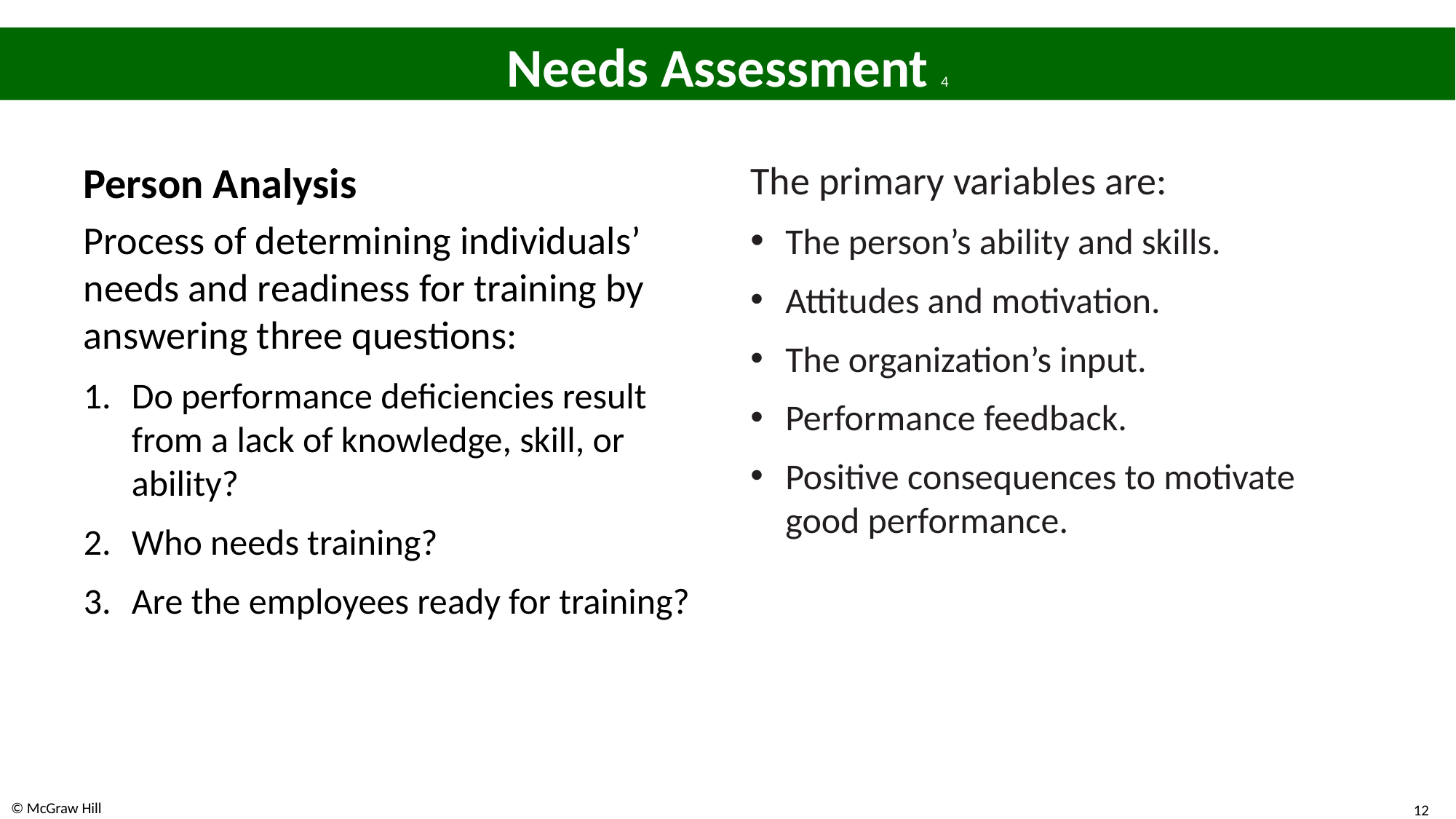

# Needs Assessment 4
The primary variables are:
The person’s ability and skills.
Attitudes and motivation.
The organization’s input.
Performance feedback.
Positive consequences to motivate good performance.
Person Analysis
Process of determining individuals’ needs and readiness for training by answering three questions:
Do performance deficiencies result from a lack of knowledge, skill, or ability?
Who needs training?
Are the employees ready for training?